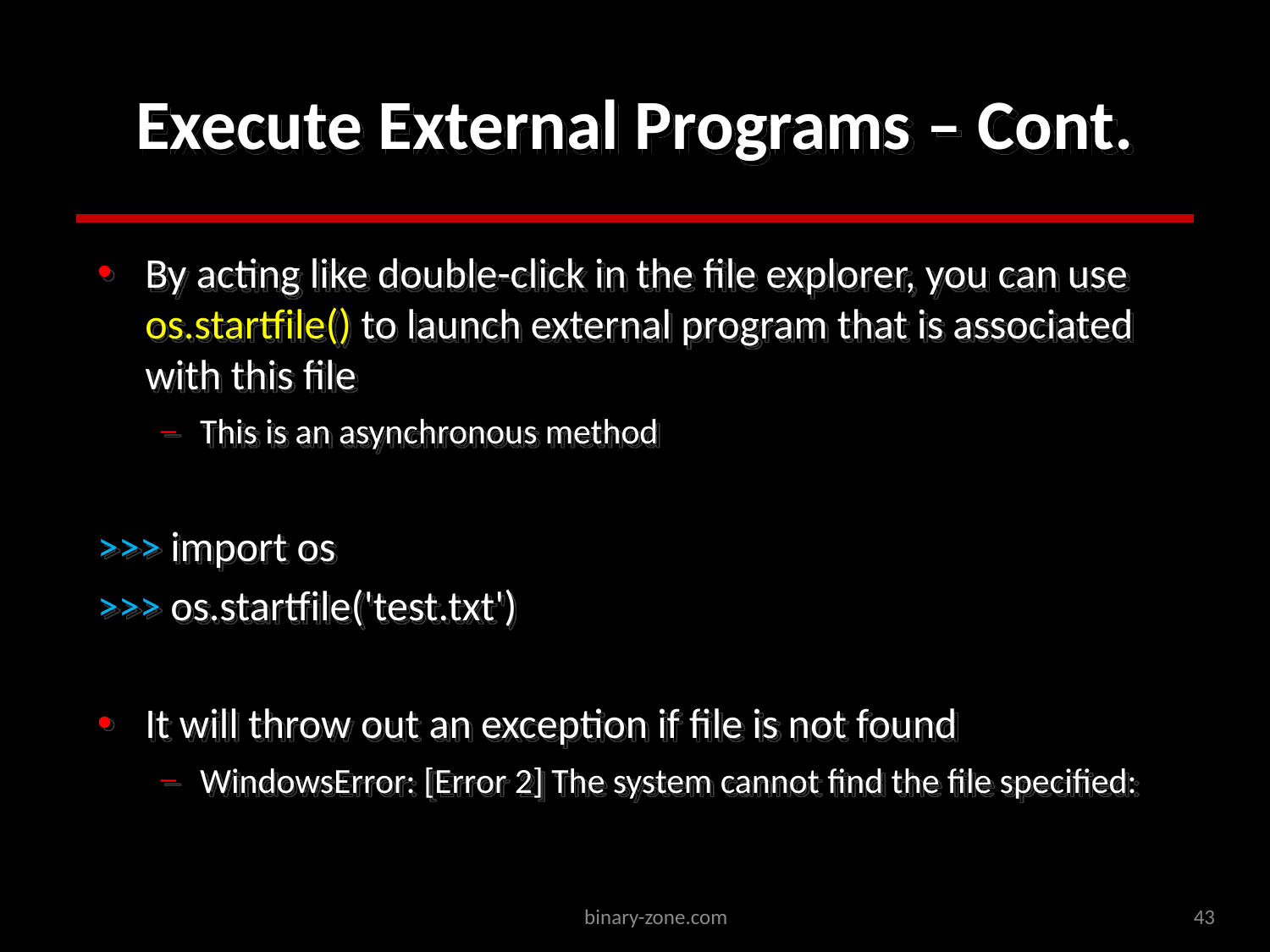

# Execute External Programs – Cont.
By acting like double-click in the file explorer, you can use os.startfile() to launch external program that is associated with this file
This is an asynchronous method

>>> import os
>>> os.startfile('test.txt')

It will throw out an exception if file is not found
WindowsError: [Error 2] The system cannot find the file specified: